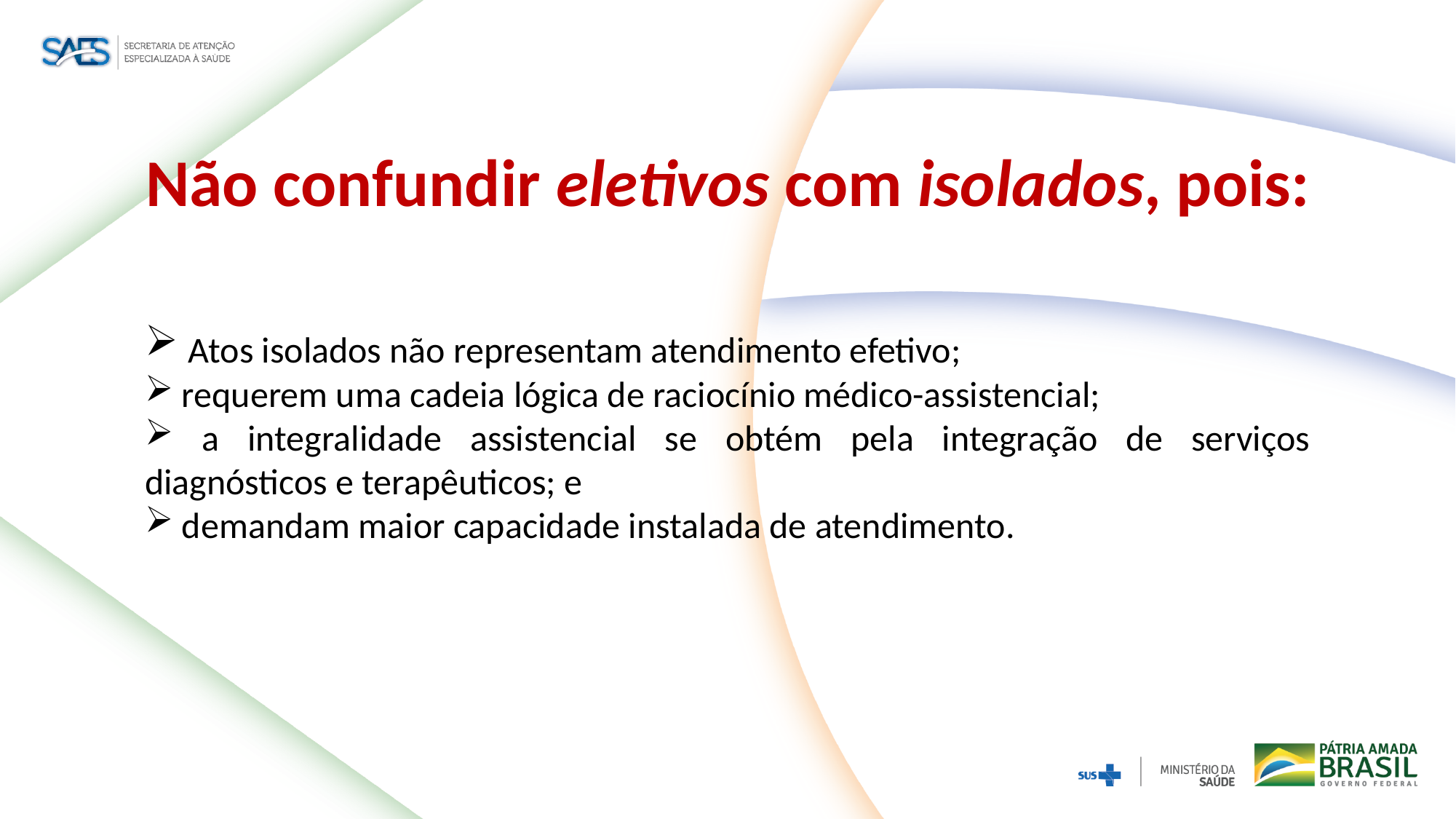

Não confundir eletivos com isolados, pois:
 Atos isolados não representam atendimento efetivo;
 requerem uma cadeia lógica de raciocínio médico-assistencial;
 a integralidade assistencial se obtém pela integração de serviços diagnósticos e terapêuticos; e
 demandam maior capacidade instalada de atendimento.